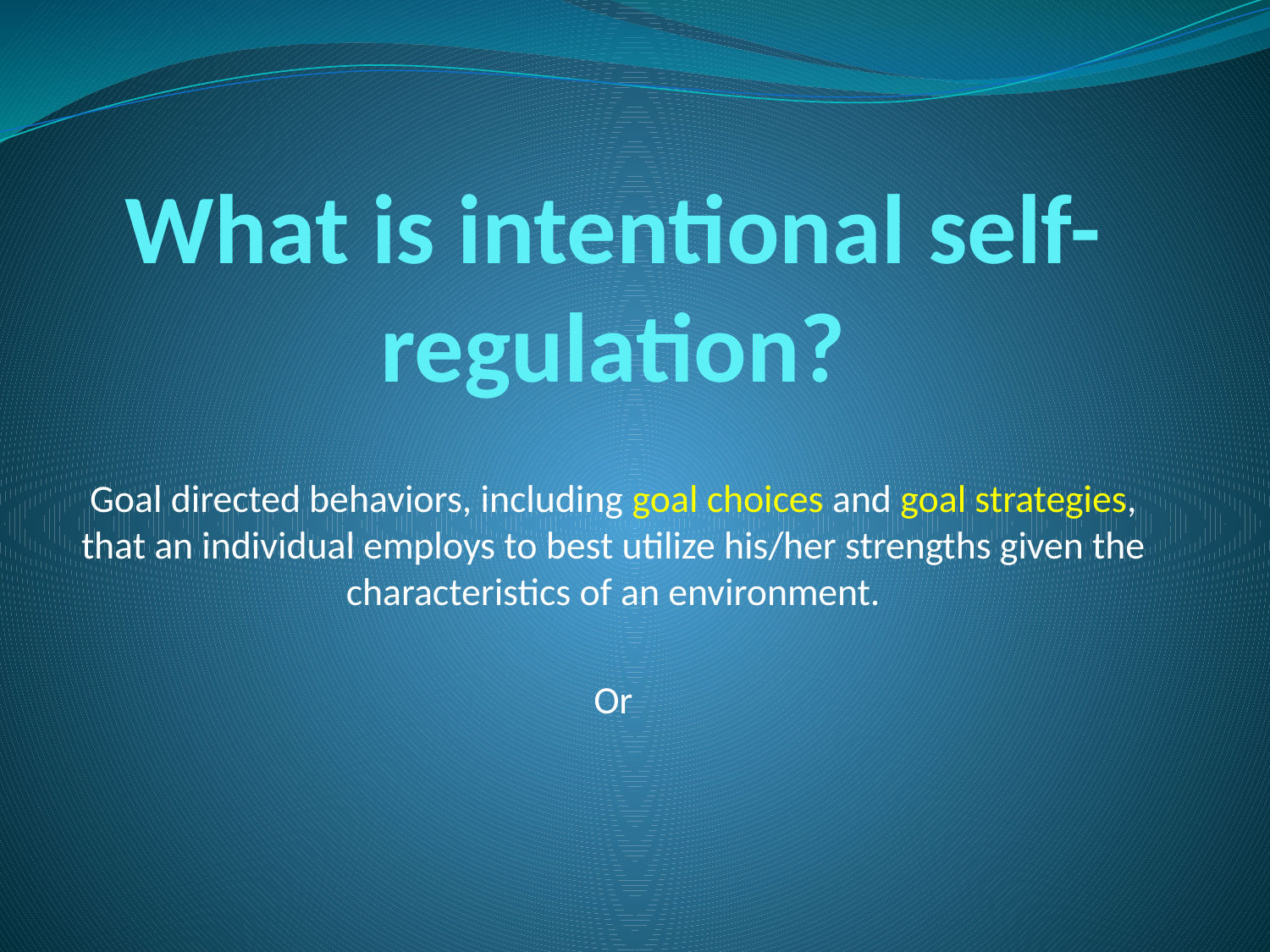

# What is intentional self- regulation?
Goal directed behaviors, including goal choices and goal strategies, that an individual employs to best utilize his/her strengths given the characteristics of an environment.

Or